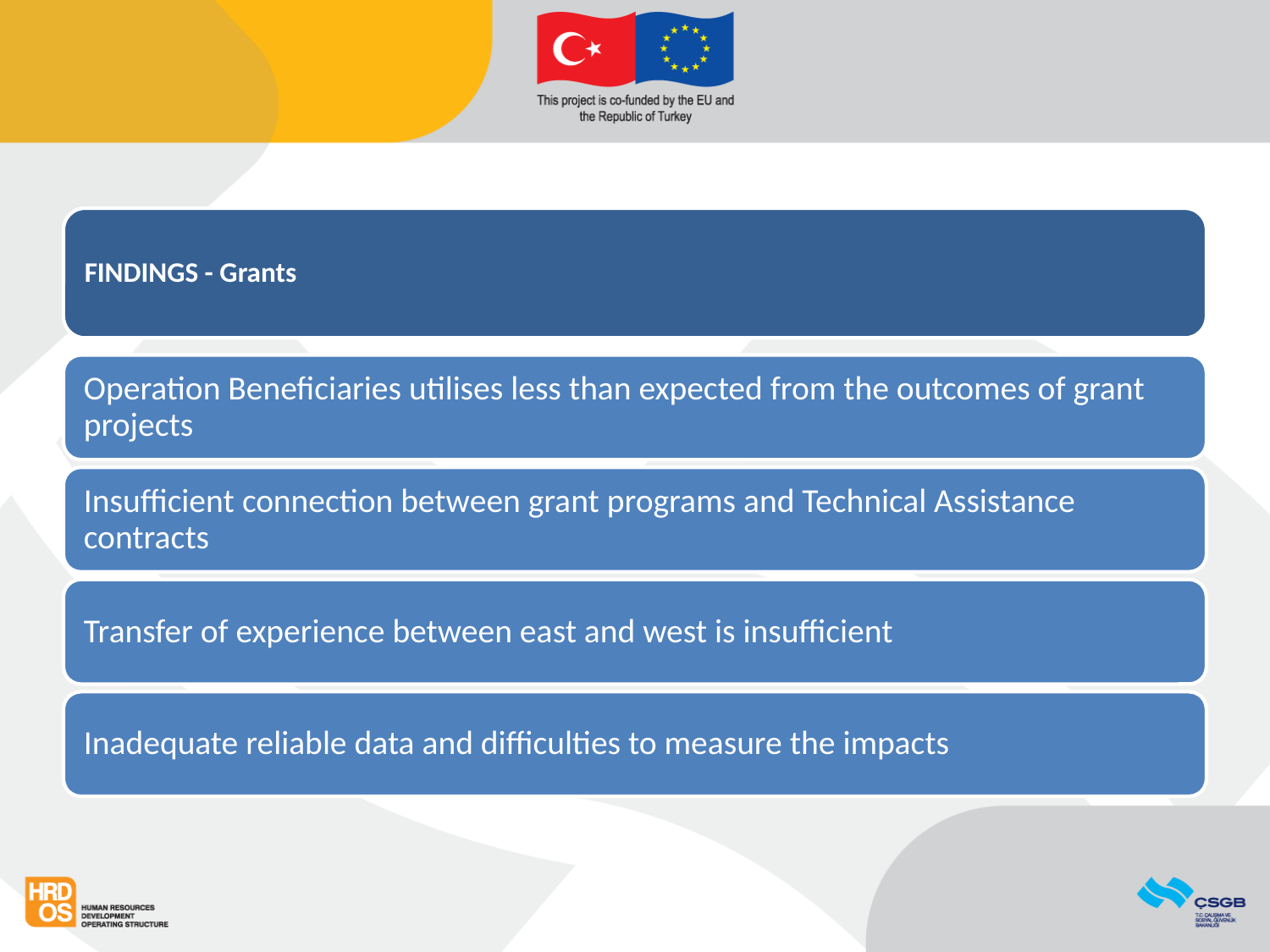

FINDINGS - Grants
Operation Beneficiaries utilises less than expected from the outcomes of grant projects
Insufficient connection between grant programs and Technical Assistance contracts
Transfer of experience between east and west is insufficient
Inadequate reliable data and difficulties to measure the impacts